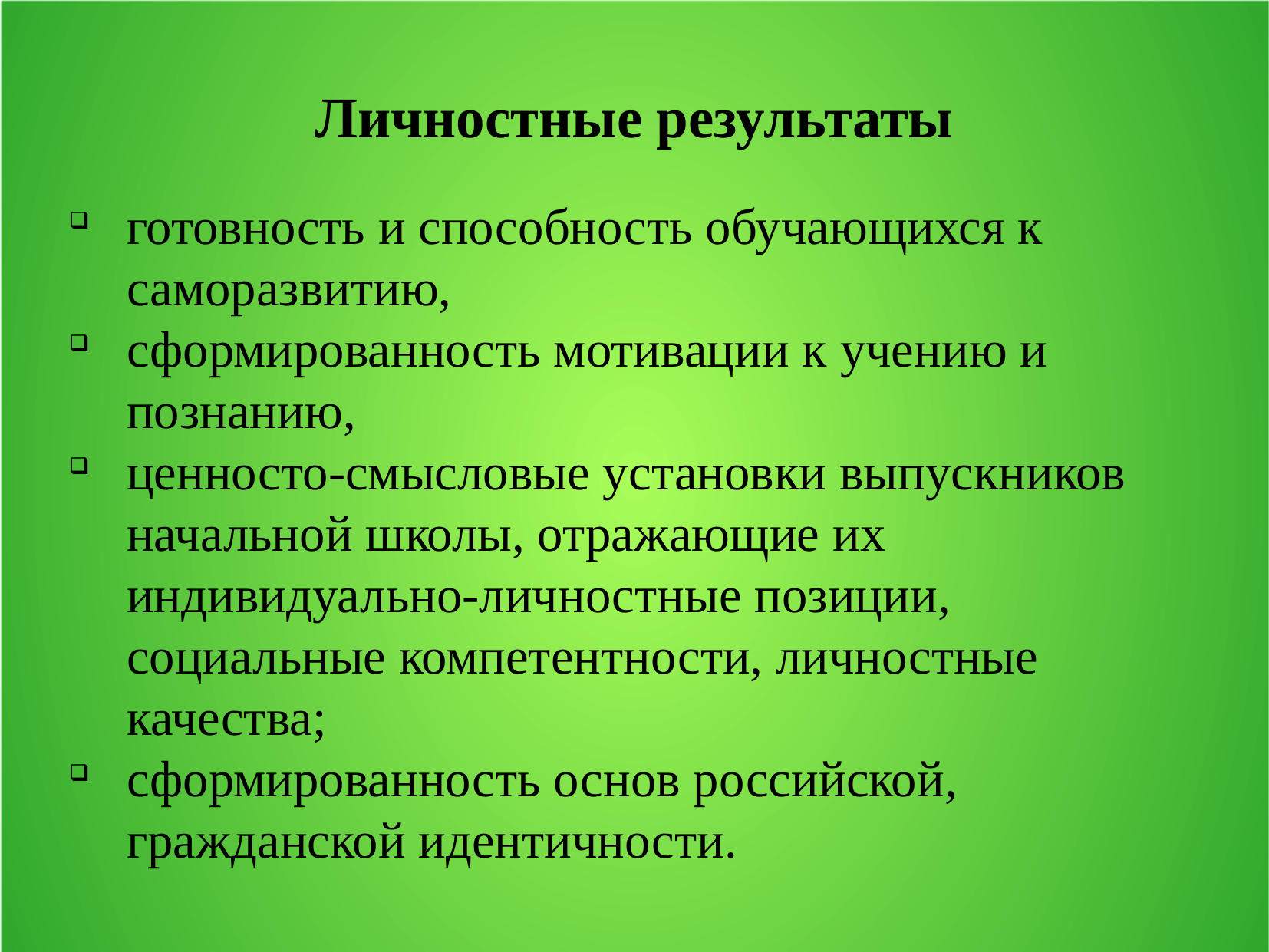

Личностные результаты
готовность и способность обучающихся к саморазвитию,
сформированность мотивации к учению и познанию,
ценносто-смысловые установки выпускников начальной школы, отражающие их индивидуально-личностные позиции, социальные компетентности, личностные качества;
сформированность основ российской, гражданской идентичности.